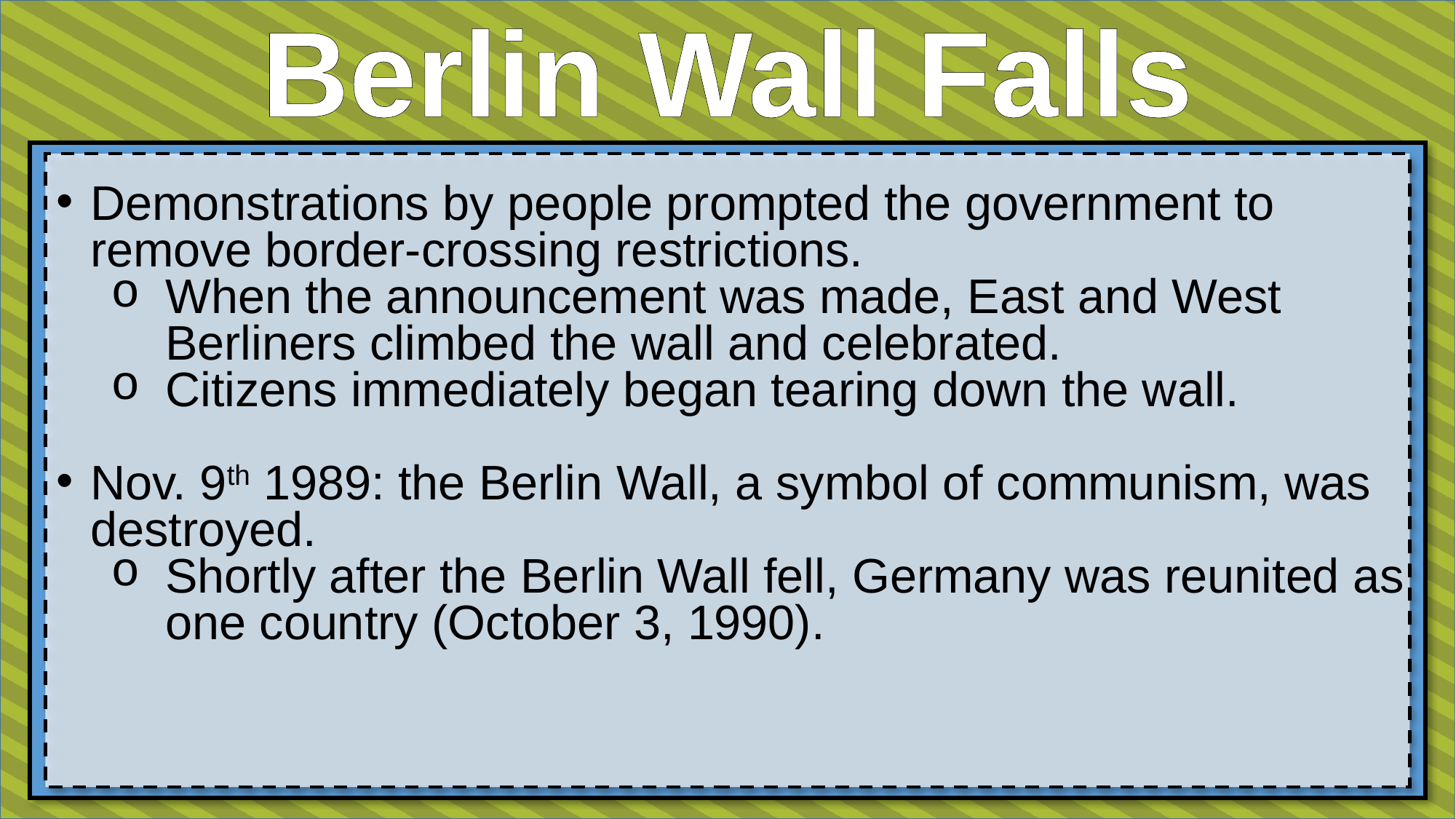

Berlin Wall Falls

Demonstrations by people prompted the government to remove border-crossing restrictions.
When the announcement was made, East and West Berliners climbed the wall and celebrated.
Citizens immediately began tearing down the wall.

Nov. 9th 1989: the Berlin Wall, a symbol of communism, was destroyed.
Shortly after the Berlin Wall fell, Germany was reunited as one country (October 3, 1990).